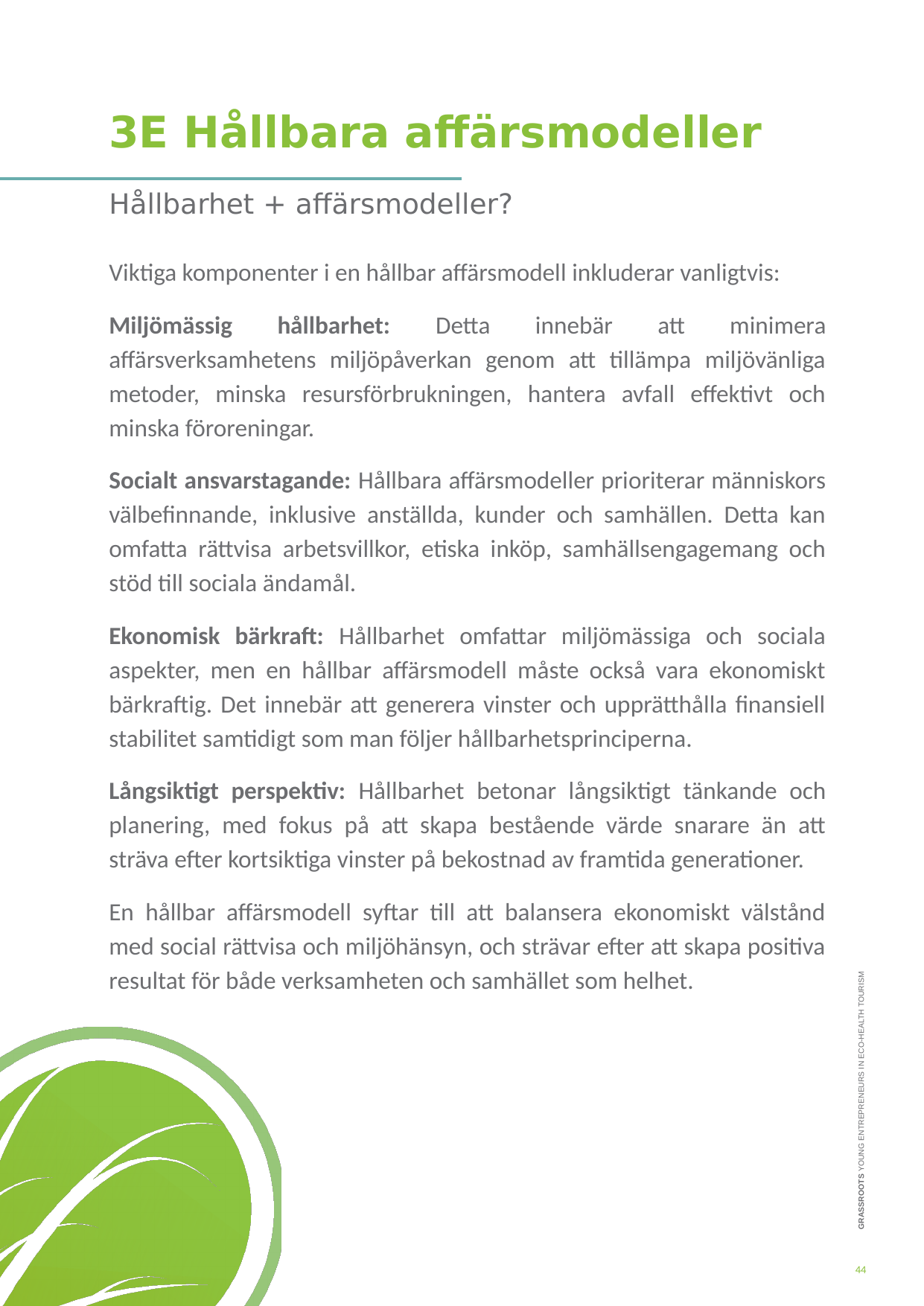

3E Hållbara affärsmodeller
Hållbarhet + affärsmodeller?
Viktiga komponenter i en hållbar affärsmodell inkluderar vanligtvis:
Miljömässig hållbarhet: Detta innebär att minimera affärsverksamhetens miljöpåverkan genom att tillämpa miljövänliga metoder, minska resursförbrukningen, hantera avfall effektivt och minska föroreningar.
Socialt ansvarstagande: Hållbara affärsmodeller prioriterar människors välbefinnande, inklusive anställda, kunder och samhällen. Detta kan omfatta rättvisa arbetsvillkor, etiska inköp, samhällsengagemang och stöd till sociala ändamål.
Ekonomisk bärkraft: Hållbarhet omfattar miljömässiga och sociala aspekter, men en hållbar affärsmodell måste också vara ekonomiskt bärkraftig. Det innebär att generera vinster och upprätthålla finansiell stabilitet samtidigt som man följer hållbarhetsprinciperna.
Långsiktigt perspektiv: Hållbarhet betonar långsiktigt tänkande och planering, med fokus på att skapa bestående värde snarare än att sträva efter kortsiktiga vinster på bekostnad av framtida generationer.
En hållbar affärsmodell syftar till att balansera ekonomiskt välstånd med social rättvisa och miljöhänsyn, och strävar efter att skapa positiva resultat för både verksamheten och samhället som helhet.

44